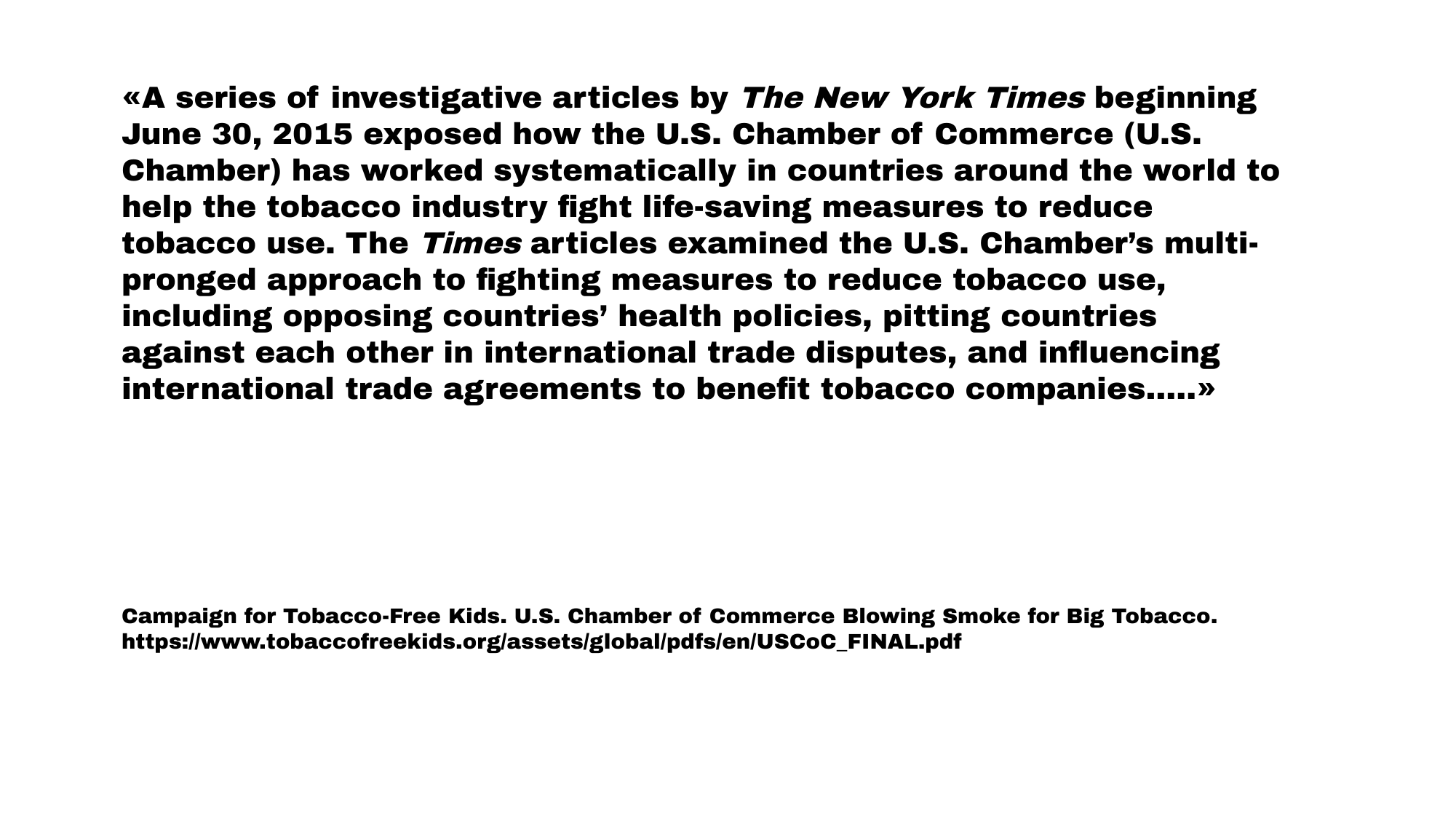

«A series of investigative articles by The New York Times beginning June 30, 2015 exposed how the U.S. Chamber of Commerce (U.S. Chamber) has worked systematically in countries around the world to help the tobacco industry fight life-saving measures to reduce tobacco use. The Times articles examined the U.S. Chamber’s multi-pronged approach to fighting measures to reduce tobacco use, including opposing countries’ health policies, pitting countries against each other in international trade disputes, and influencing international trade agreements to benefit tobacco companies…..»

Campaign for Tobacco-Free Kids. U.S. Chamber of Commerce Blowing Smoke for Big Tobacco.
https://www.tobaccofreekids.org/assets/global/pdfs/en/USCoC_FINAL.pdf